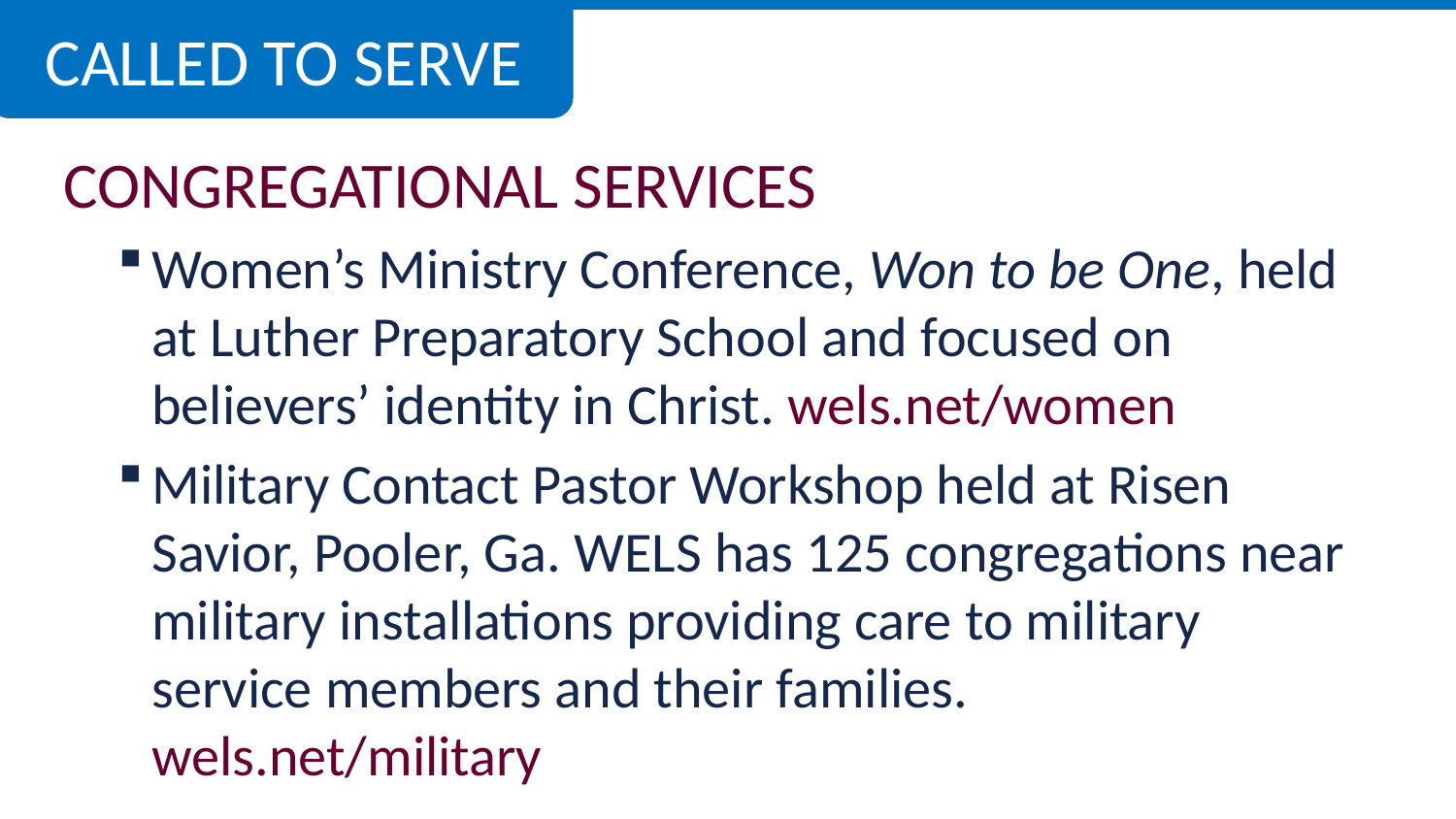

CALLED TO SERVE
CONGREGATIONAL SERVICES
Women’s Ministry Conference, Won to be One, held at Luther Preparatory School and focused on believers’ identity in Christ. wels.net/women
Military Contact Pastor Workshop held at Risen Savior, Pooler, Ga. WELS has 125 congregations near military installations providing care to military service members and their families. wels.net/military